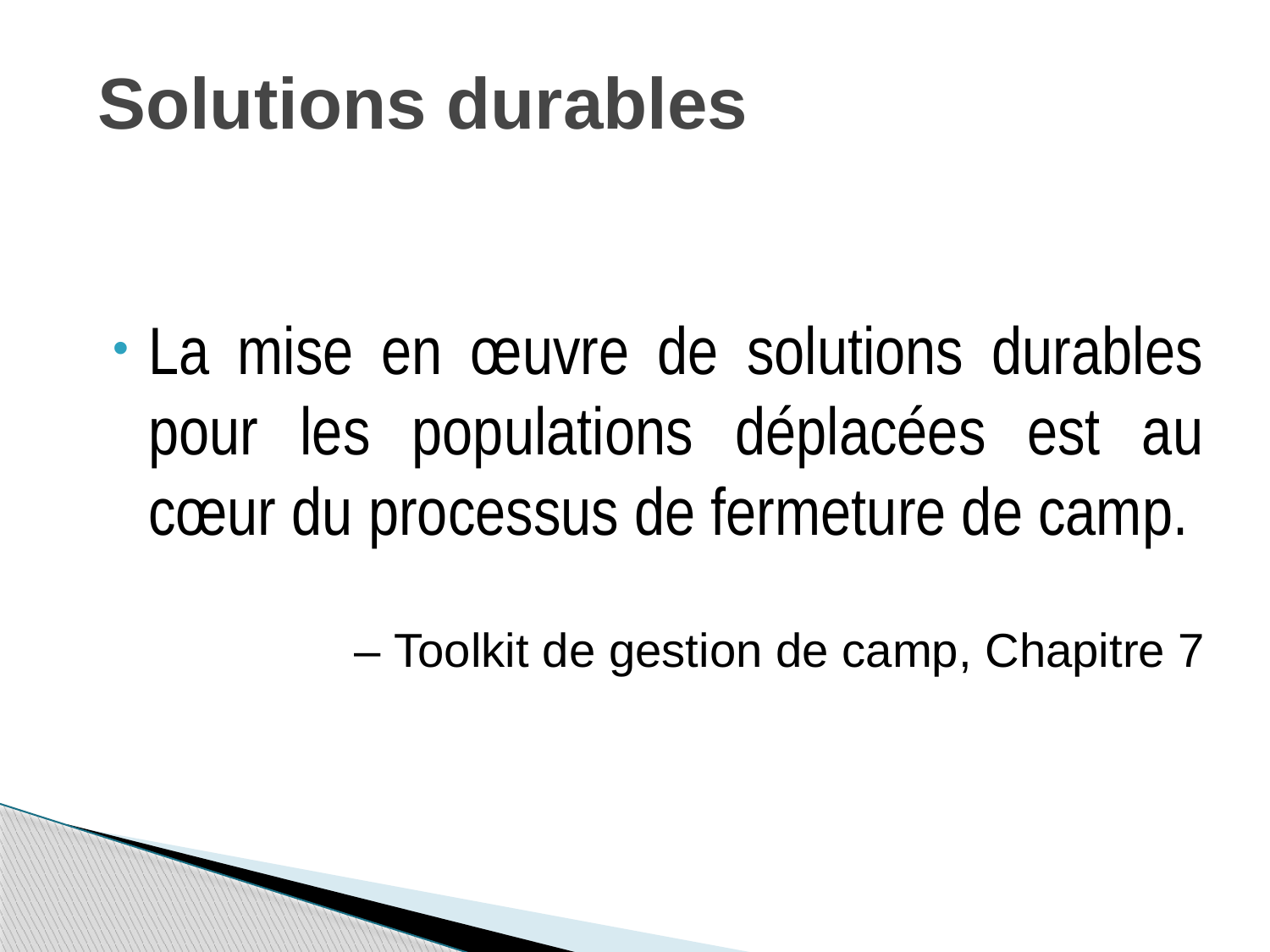

# Solutions durables

La mise en œuvre de solutions durables pour les populations déplacées est au cœur du processus de fermeture de camp.

– Toolkit de gestion de camp, Chapitre 7